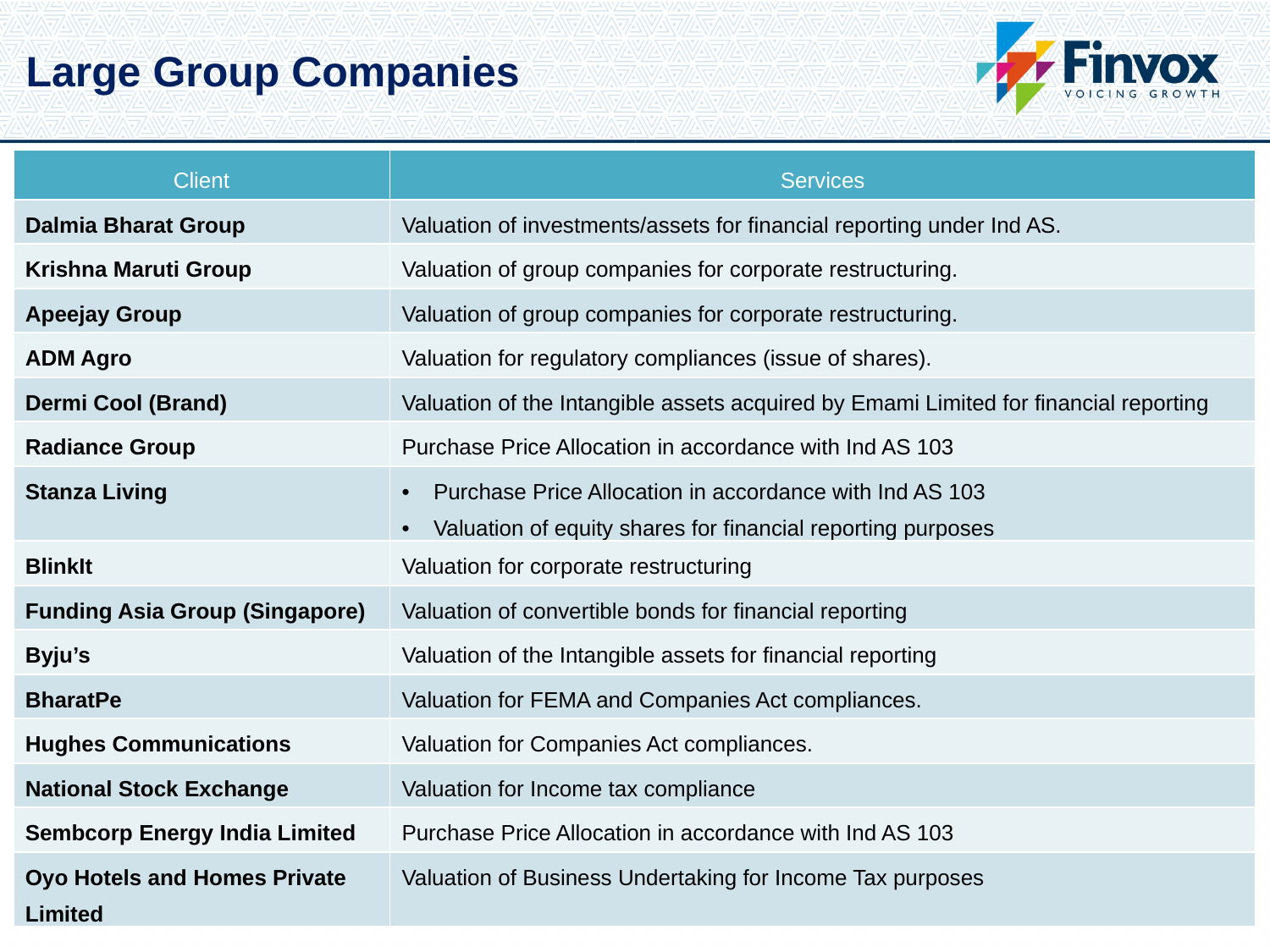

# Large Group Companies
| Client | Services |
| --- | --- |
| Dalmia Bharat Group | Valuation of investments/assets for financial reporting under Ind AS. |
| Krishna Maruti Group | Valuation of group companies for corporate restructuring. |
| Apeejay Group | Valuation of group companies for corporate restructuring. |
| ADM Agro | Valuation for regulatory compliances (issue of shares). |
| Dermi Cool (Brand) | Valuation of the Intangible assets acquired by Emami Limited for financial reporting |
| Radiance Group | Purchase Price Allocation in accordance with Ind AS 103 |
| Stanza Living | Purchase Price Allocation in accordance with Ind AS 103 Valuation of equity shares for financial reporting purposes |
| BlinkIt | Valuation for corporate restructuring |
| Funding Asia Group (Singapore) | Valuation of convertible bonds for financial reporting |
| Byju’s | Valuation of the Intangible assets for financial reporting |
| BharatPe | Valuation for FEMA and Companies Act compliances. |
| Hughes Communications | Valuation for Companies Act compliances. |
| National Stock Exchange | Valuation for Income tax compliance |
| Sembcorp Energy India Limited | Purchase Price Allocation in accordance with Ind AS 103 |
| Oyo Hotels and Homes Private Limited | Valuation of Business Undertaking for Income Tax purposes |